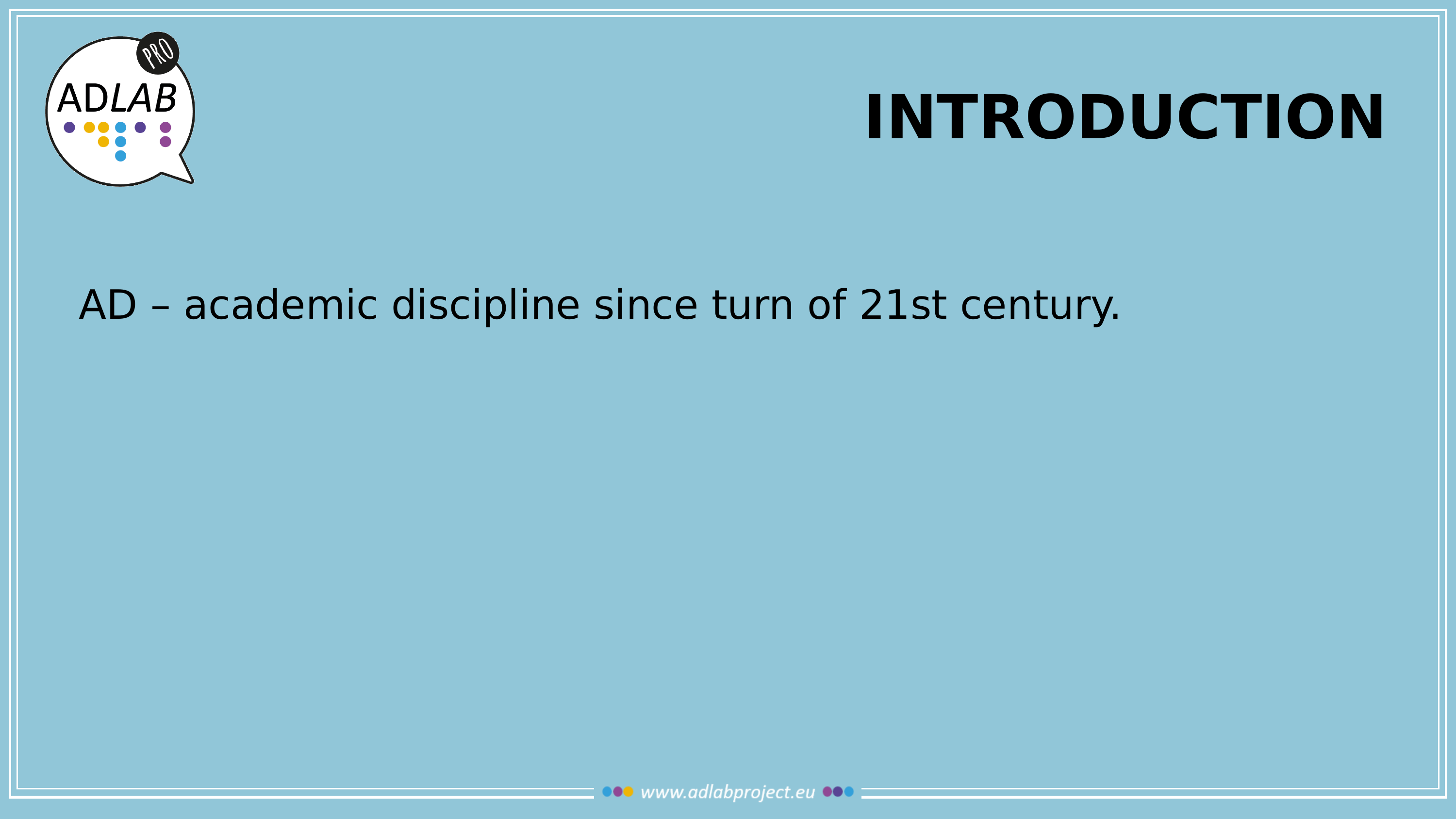

# INTRODUCTION
AD – academic discipline since turn of 21st century.